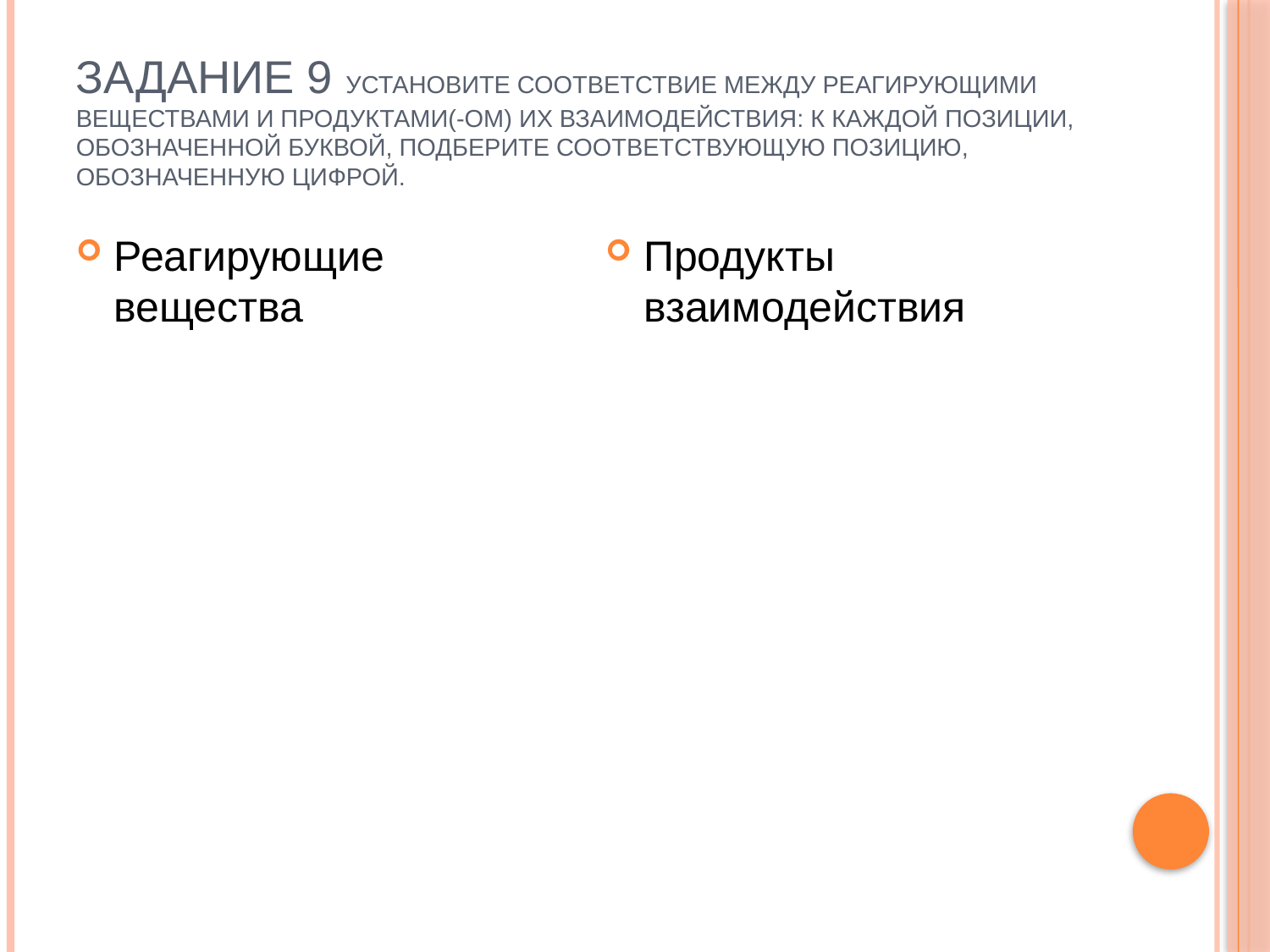

# Задание 9 Установите соответствие между реагирующими веществами и продуктами(-ом) их взаимодействия: к каждой позиции, обозначенной буквой, подберите соответствующую позицию, обозначенную цифрой.
Реагирующие вещества

Продукты взаимодействия